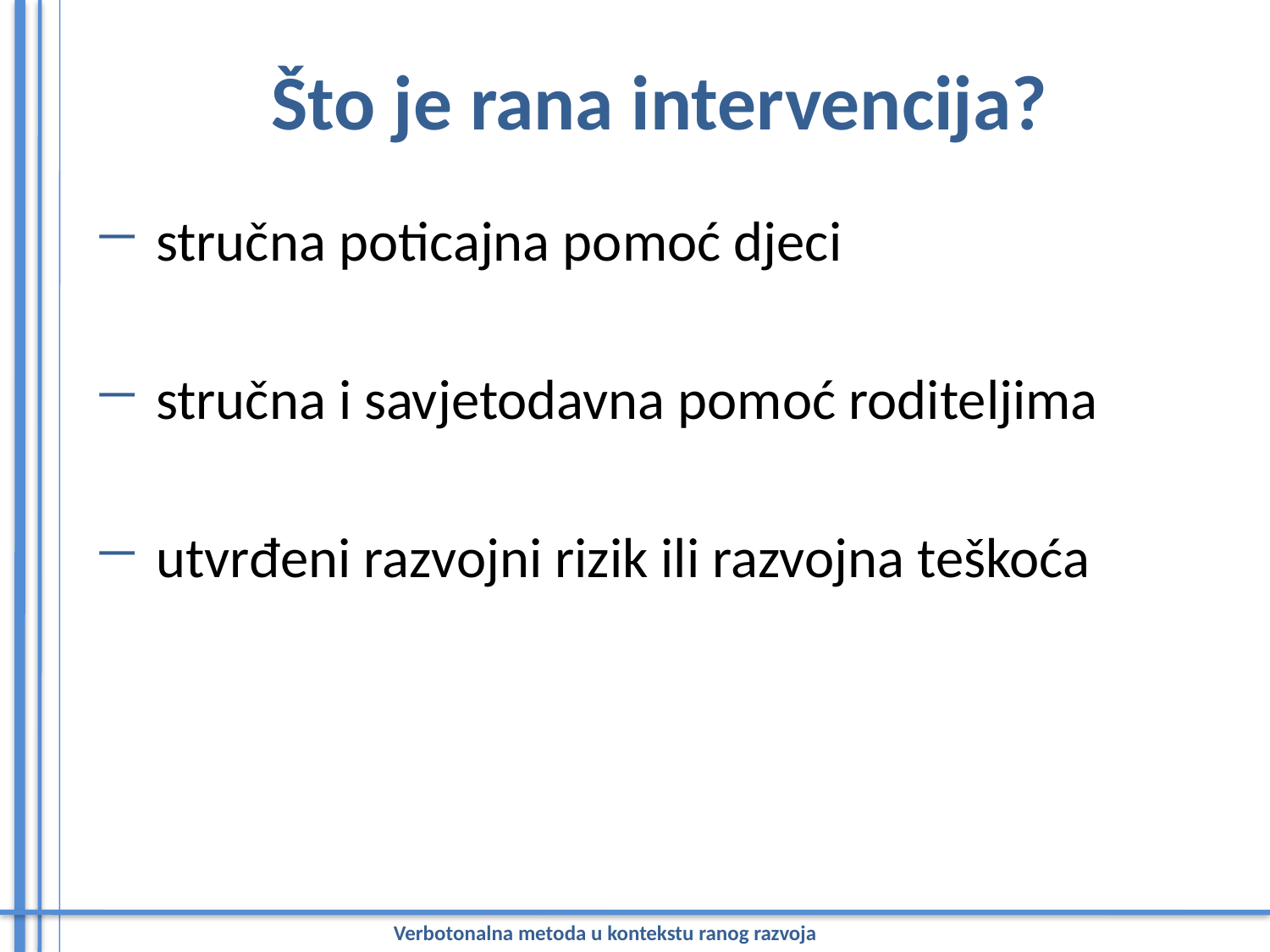

# Što je rana intervencija?
 stručna poticajna pomoć djeci

 stručna i savjetodavna pomoć roditeljima

 utvrđeni razvojni rizik ili razvojna teškoća
Verbotonalna metoda u kontekstu ranog razvoja
19